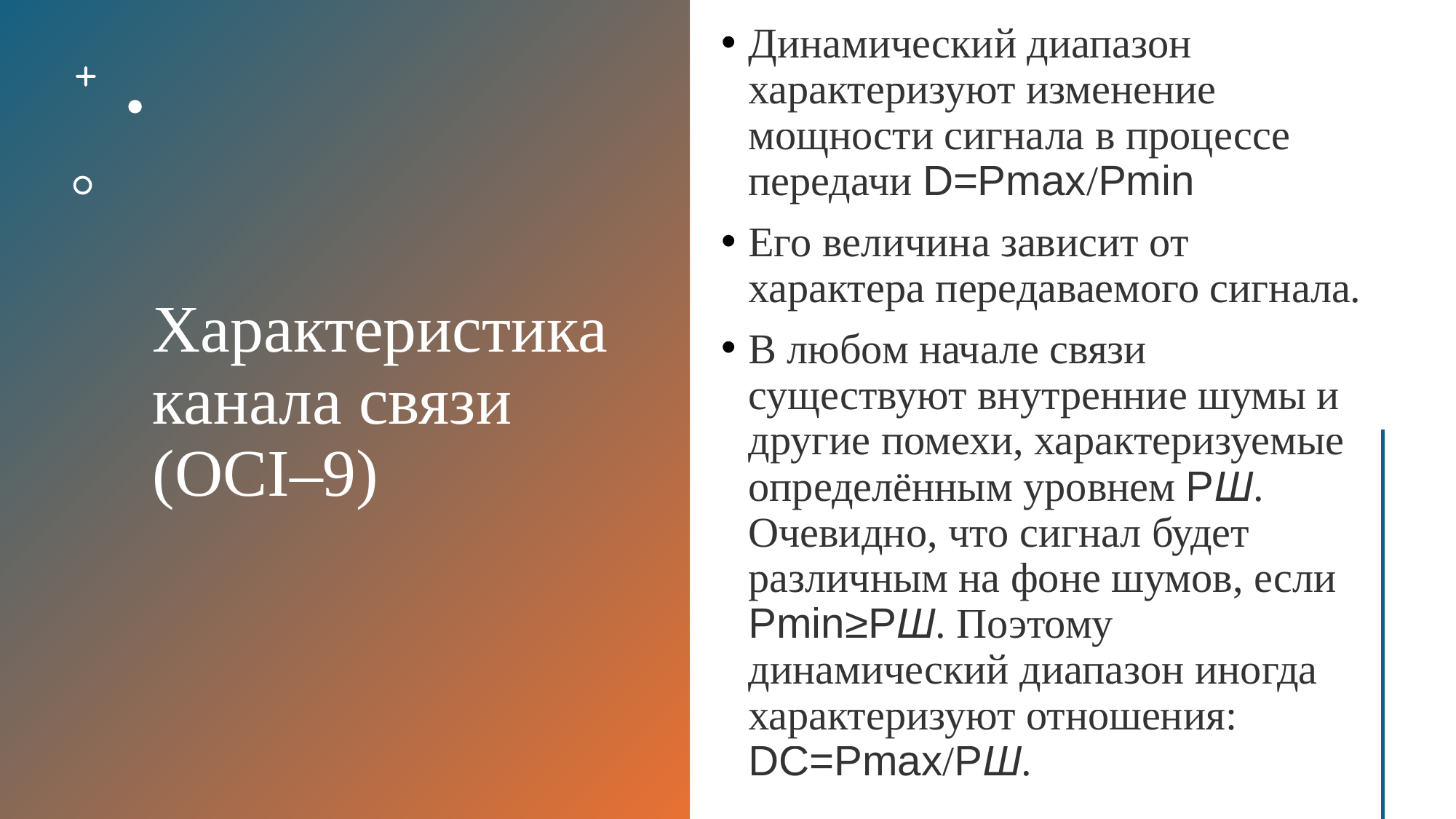

Динамический диапазон характеризуют изменение мощности сигнала в процессе передачи D=Pmax/Pmin
Его величина зависит от характера передаваемого сигнала.
В любом начале связи существуют внутренние шумы и другие помехи, характеризуемые определённым уровнем PШ. Очевидно, что сигнал будет различным на фоне шумов, если Pmin≥PШ. Поэтому динамический диапазон иногда характеризуют отношения: DC=Pmax/PШ.
# Характеристика канала связи (OCI–9)